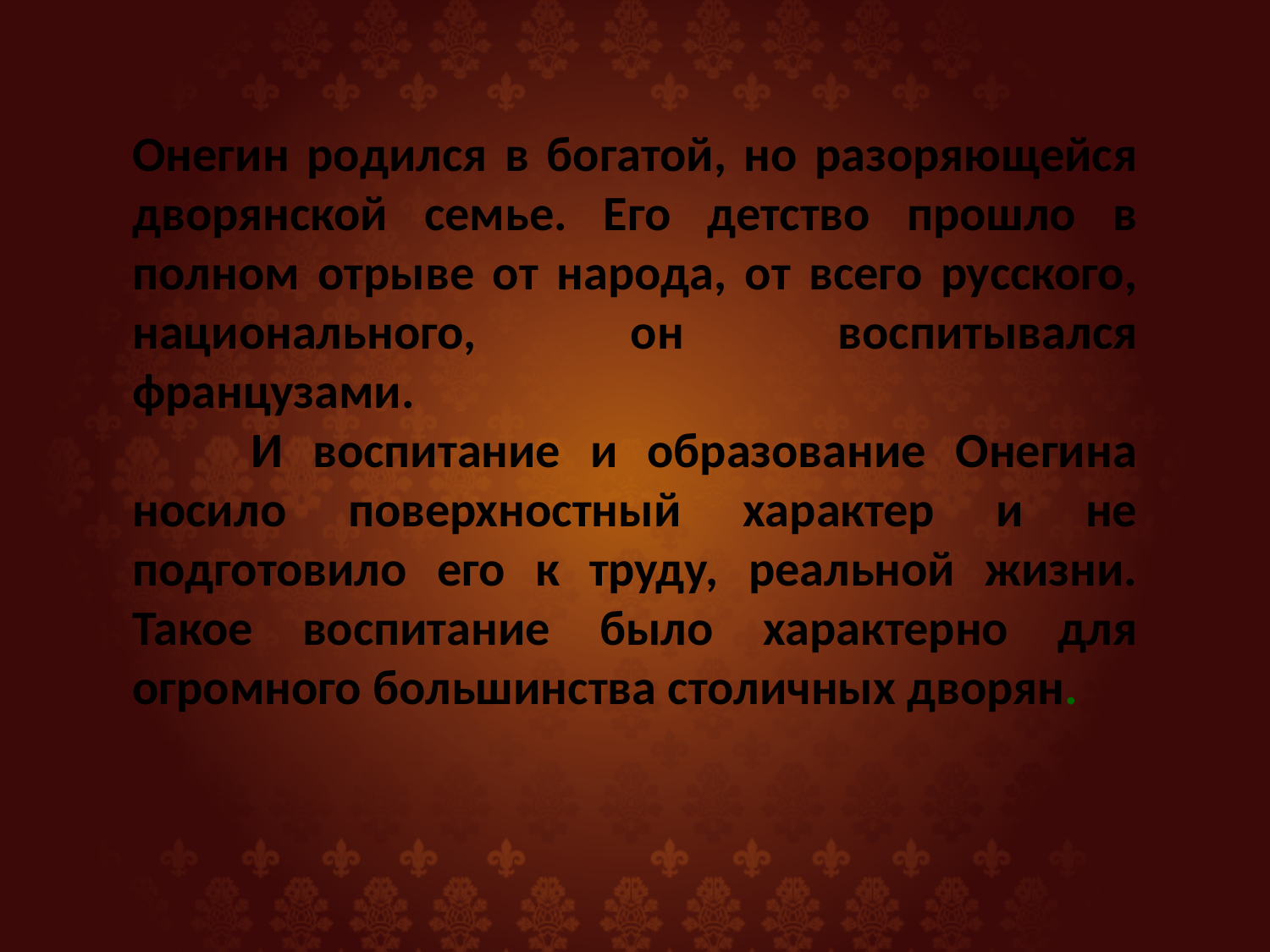

#
Онегин родился в богатой, но разоряющейся дворянской семье. Его детство прошло в полном отрыве от народа, от всего русского, национального, он воспитывался французами.
    И воспитание и образование Онегина носило поверхностный характер и не подготовило его к труду, реальной жизни. Такое воспитание было характерно для огромного большинства столичных дворян.